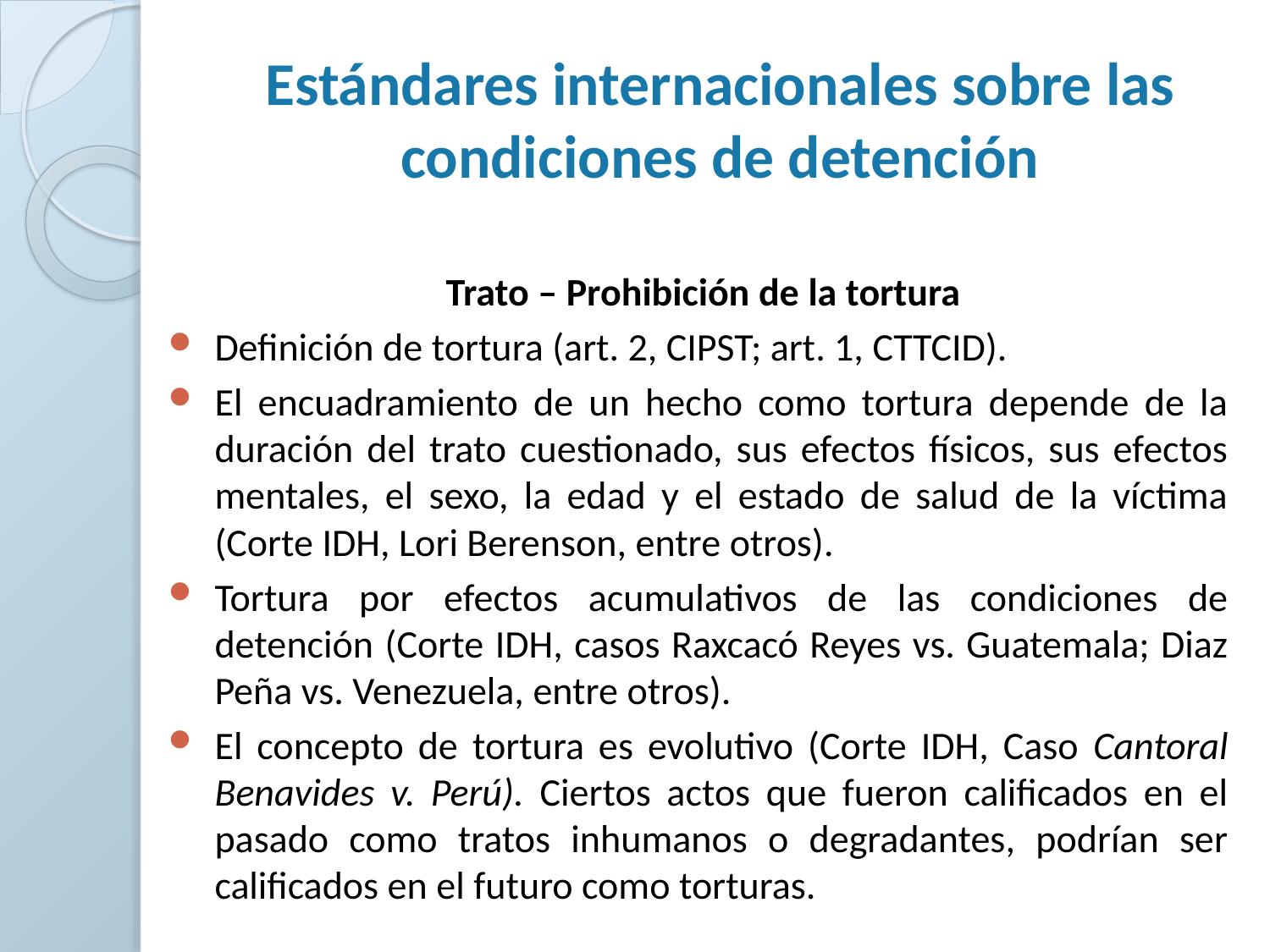

# Estándares internacionales sobre las condiciones de detención

Trato – Prohibición de la tortura
Definición de tortura (art. 2, CIPST; art. 1, CTTCID).
El encuadramiento de un hecho como tortura depende de la duración del trato cuestionado, sus efectos físicos, sus efectos mentales, el sexo, la edad y el estado de salud de la víctima (Corte IDH, Lori Berenson, entre otros).
Tortura por efectos acumulativos de las condiciones de detención (Corte IDH, casos Raxcacó Reyes vs. Guatemala; Diaz Peña vs. Venezuela, entre otros).
El concepto de tortura es evolutivo (Corte IDH, Caso Cantoral Benavides v. Perú). Ciertos actos que fueron calificados en el pasado como tratos inhumanos o degradantes, podrían ser calificados en el futuro como torturas.